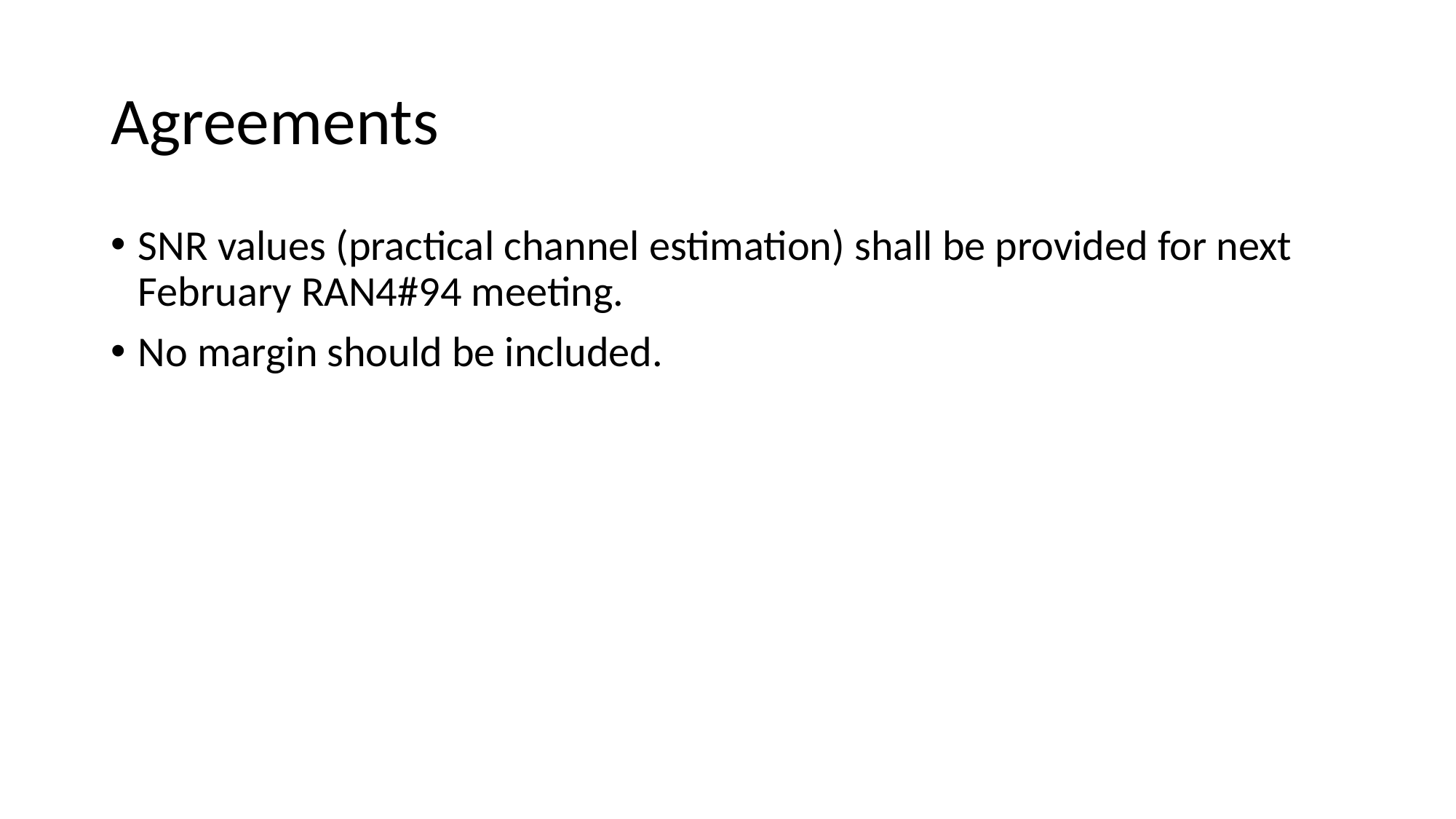

# Agreements
SNR values (practical channel estimation) shall be provided for next February RAN4#94 meeting.
No margin should be included.